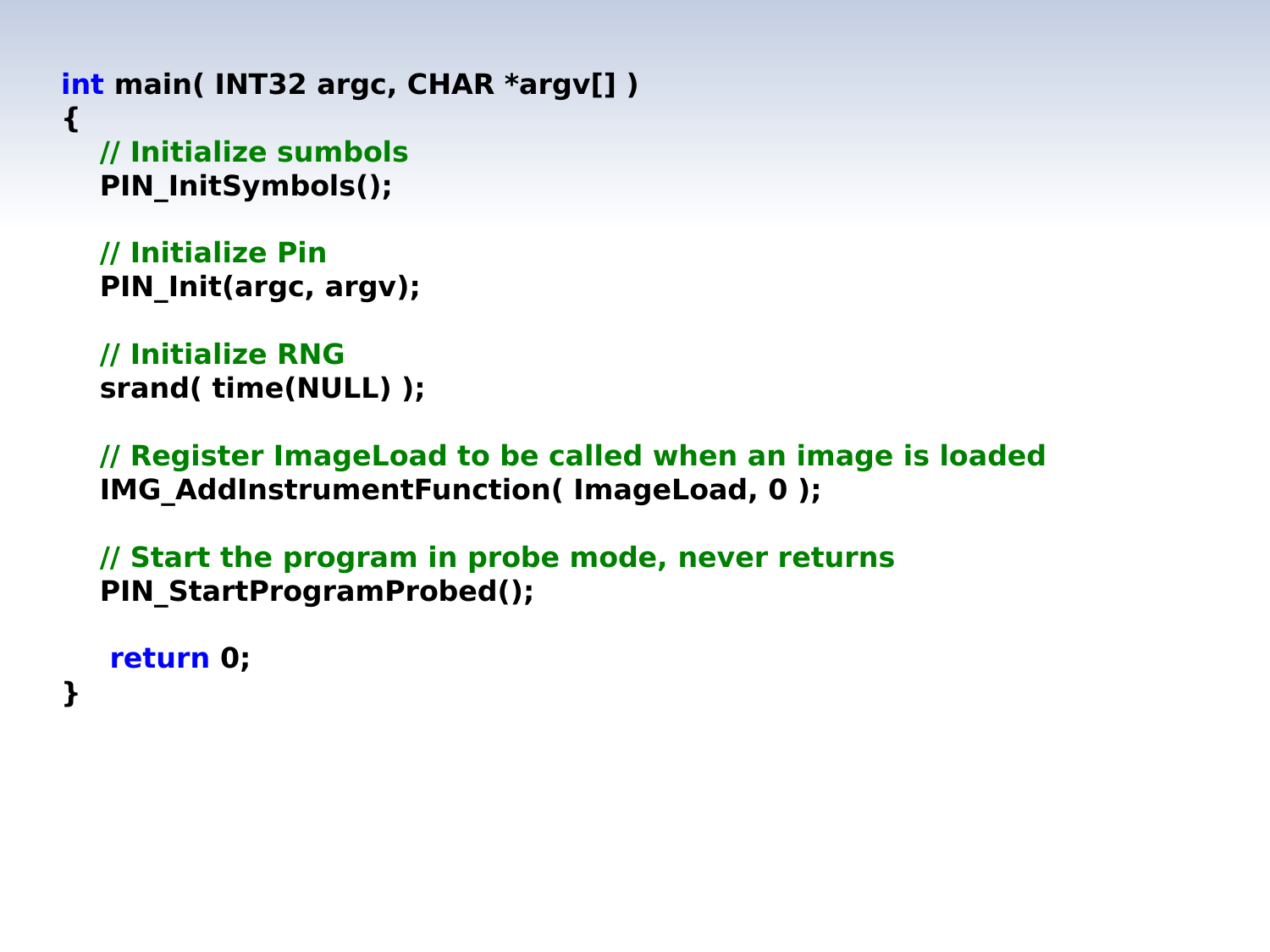

int main( INT32 argc, CHAR *argv[] )
{
    // Initialize sumbols
    PIN_InitSymbols();

    // Initialize Pin
    PIN_Init(argc, argv);

    // Initialize RNG
    srand( time(NULL) );

    // Register ImageLoad to be called when an image is loaded
    IMG_AddInstrumentFunction( ImageLoad, 0 );

    // Start the program in probe mode, never returns
    PIN_StartProgramProbed();

     return 0;
}